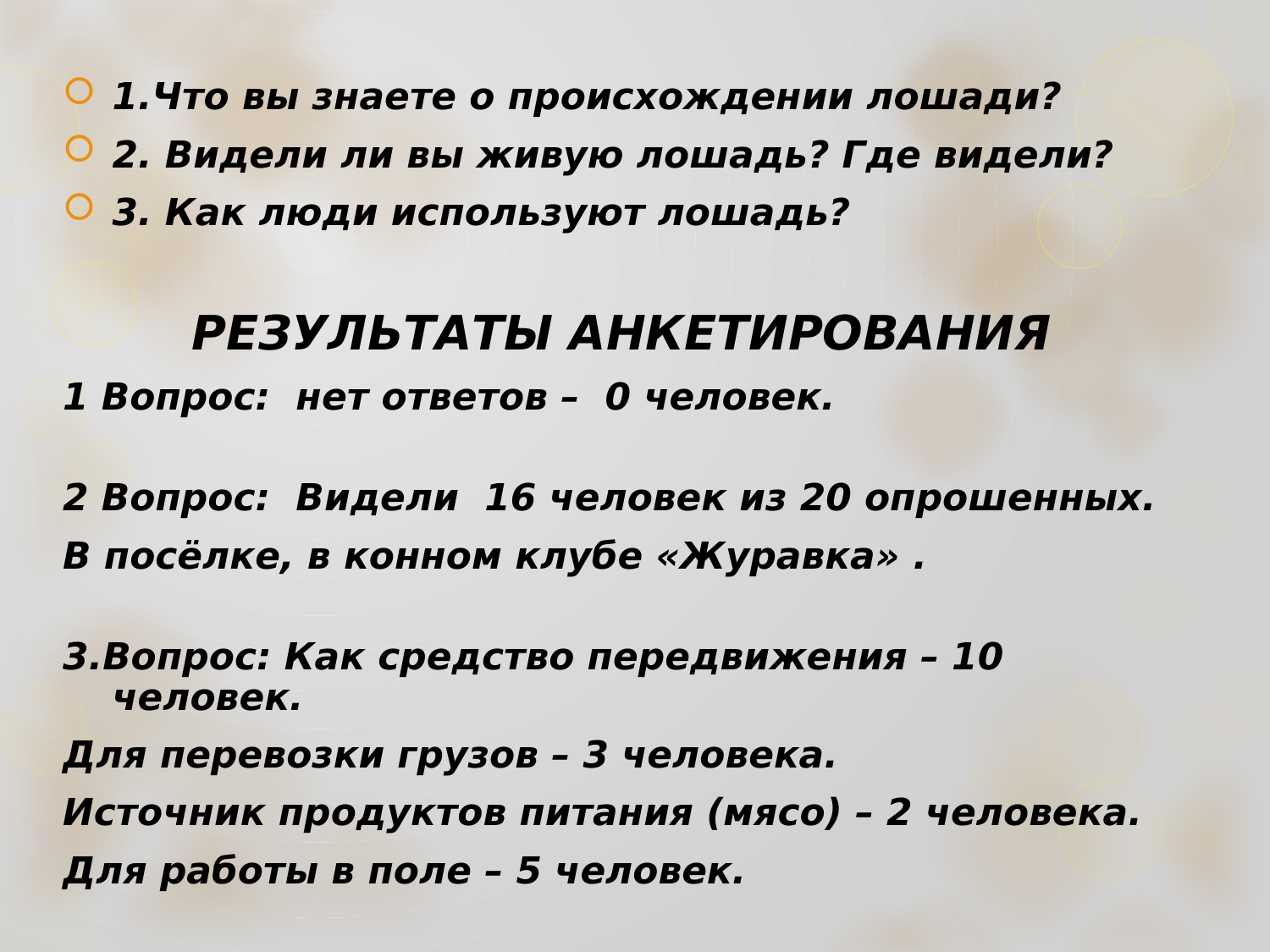

1.Что вы знаете о происхождении лошади?
2. Видели ли вы живую лошадь? Где видели?
3. Как люди используют лошадь?

РЕЗУЛЬТАТЫ АНКЕТИРОВАНИЯ
1 Вопрос:  нет ответов –  0 человек.

2 Вопрос:  Видели  16 человек из 20 опрошенных.
В посёлке, в конном клубе «Журавка» .

3.Вопрос: Как средство передвижения – 10 человек.
Для перевозки грузов – 3 человека.
Источник продуктов питания (мясо) – 2 человека.
Для работы в поле – 5 человек.